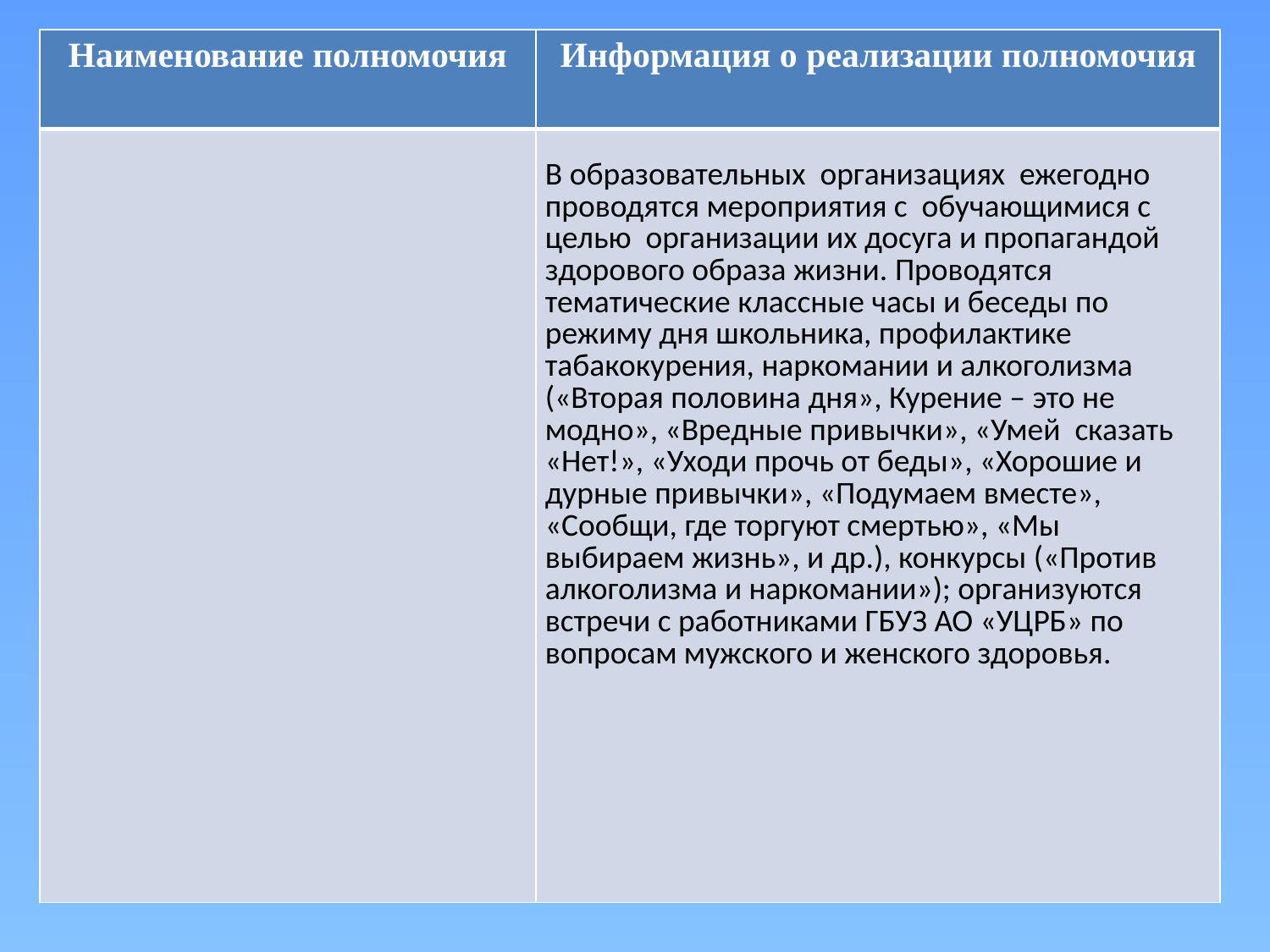

| Наименование полномочия | Информация о реализации полномочия |
| --- | --- |
|  | В образовательных организациях ежегодно проводятся мероприятия с обучающимися с целью организации их досуга и пропагандой здорового образа жизни. Проводятся тематические классные часы и беседы по режиму дня школьника, профилактике табакокурения, наркомании и алкоголизма («Вторая половина дня», Курение – это не модно», «Вредные привычки», «Умей сказать «Нет!», «Уходи прочь от беды», «Хорошие и дурные привычки», «Подумаем вместе», «Сообщи, где торгуют смертью», «Мы выбираем жизнь», и др.), конкурсы («Против алкоголизма и наркомании»); организуются встречи с работниками ГБУЗ АО «УЦРБ» по вопросам мужского и женского здоровья. |